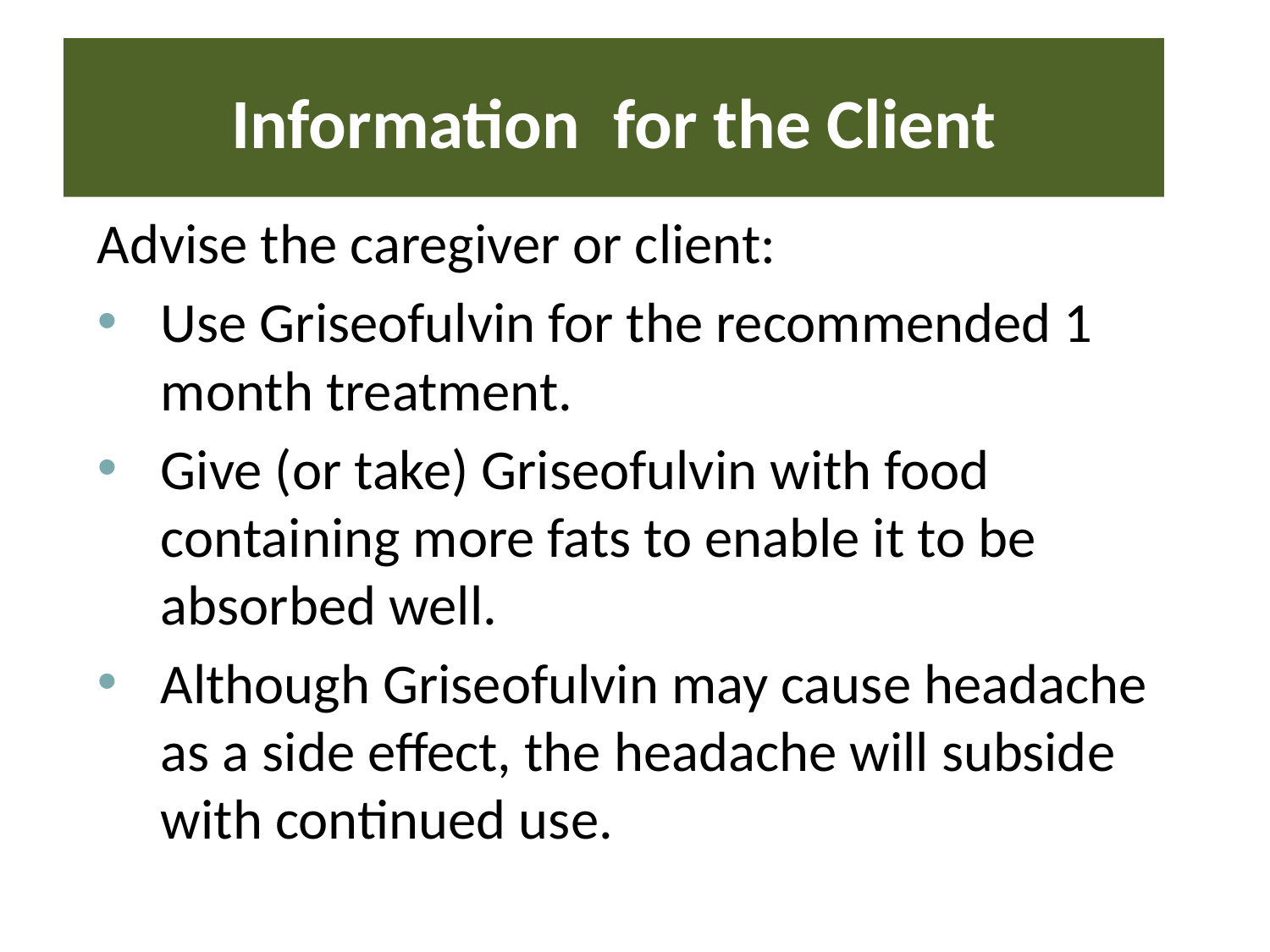

# Information  for the Client
Advise the caregiver or client:
Use Griseofulvin for the recommended 1 month treatment.
Give (or take) Griseofulvin with food containing more fats to enable it to be absorbed well.
Although Griseofulvin may cause headache as a side effect, the headache will subside with continued use.